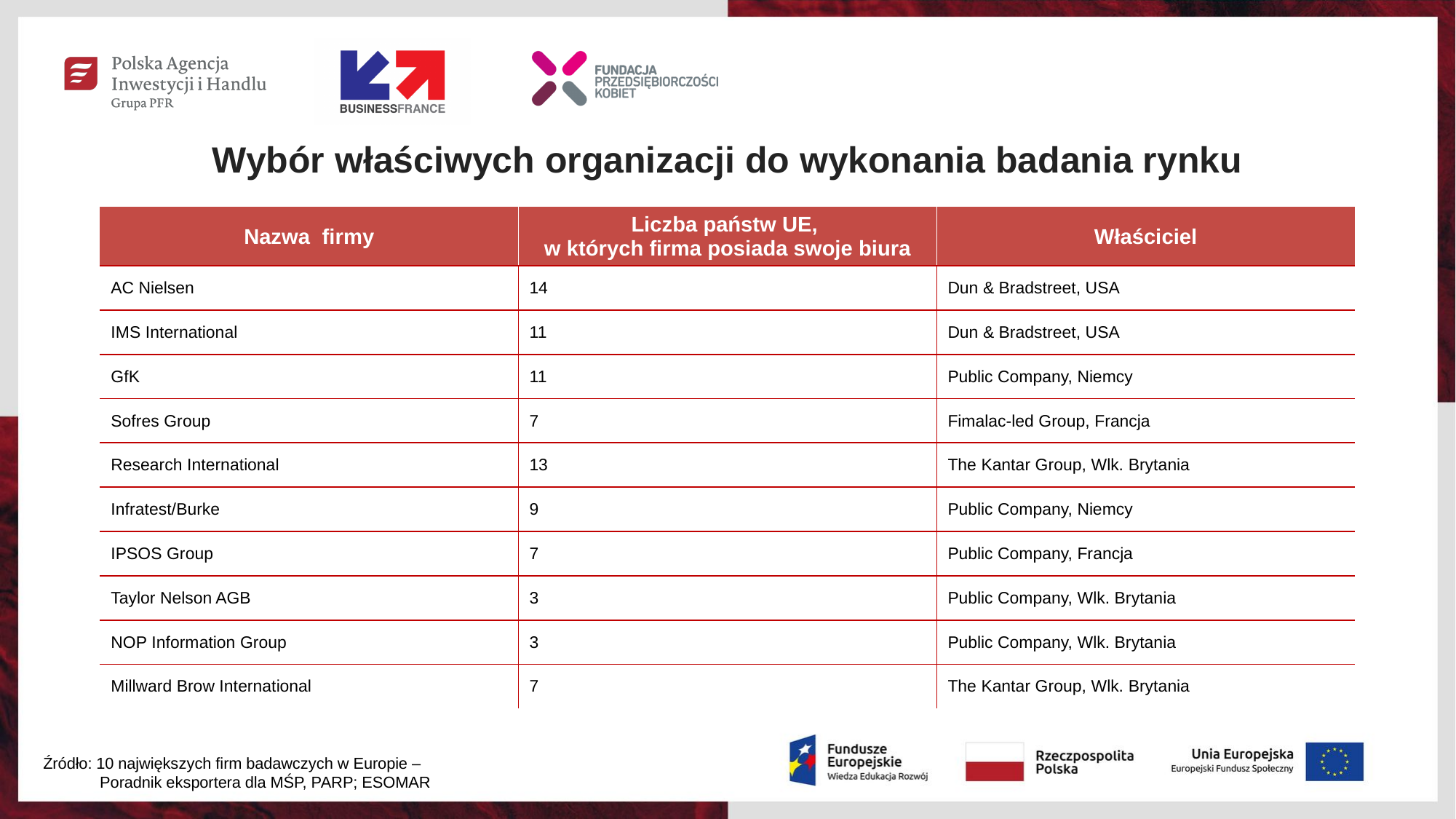

# Wybór właściwych organizacji do wykonania badania rynku
| Nazwa firmy | Liczba państw UE, w których firma posiada swoje biura | Właściciel |
| --- | --- | --- |
| AC Nielsen | 14 | Dun & Bradstreet, USA |
| IMS International | 11 | Dun & Bradstreet, USA |
| GfK | 11 | Public Company, Niemcy |
| Sofres Group | 7 | Fimalac-led Group, Francja |
| Research International | 13 | The Kantar Group, Wlk. Brytania |
| Infratest/Burke | 9 | Public Company, Niemcy |
| IPSOS Group | 7 | Public Company, Francja |
| Taylor Nelson AGB | 3 | Public Company, Wlk. Brytania |
| NOP Information Group | 3 | Public Company, Wlk. Brytania |
| Millward Brow International | 7 | The Kantar Group, Wlk. Brytania |
Źródło: 10 największych firm badawczych w Europie –
             Poradnik eksportera dla MŚP, PARP; ESOMAR